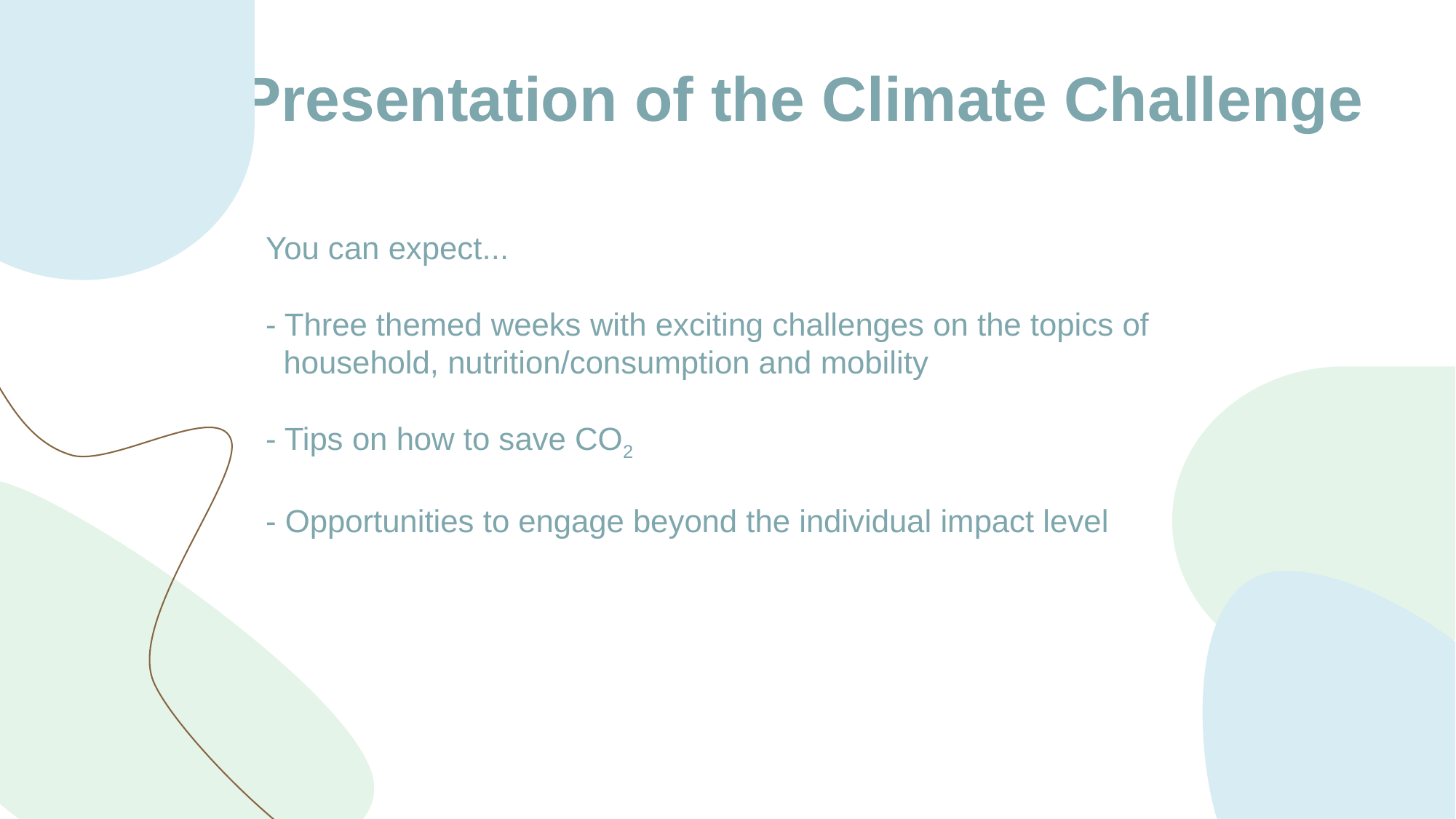

# Presentation of the Climate Challenge

You can expect...

- Three themed weeks with exciting challenges on the topics of
  household, nutrition/consumption and mobility
- Tips on how to save CO2
- Opportunities to engage beyond the individual impact level

19